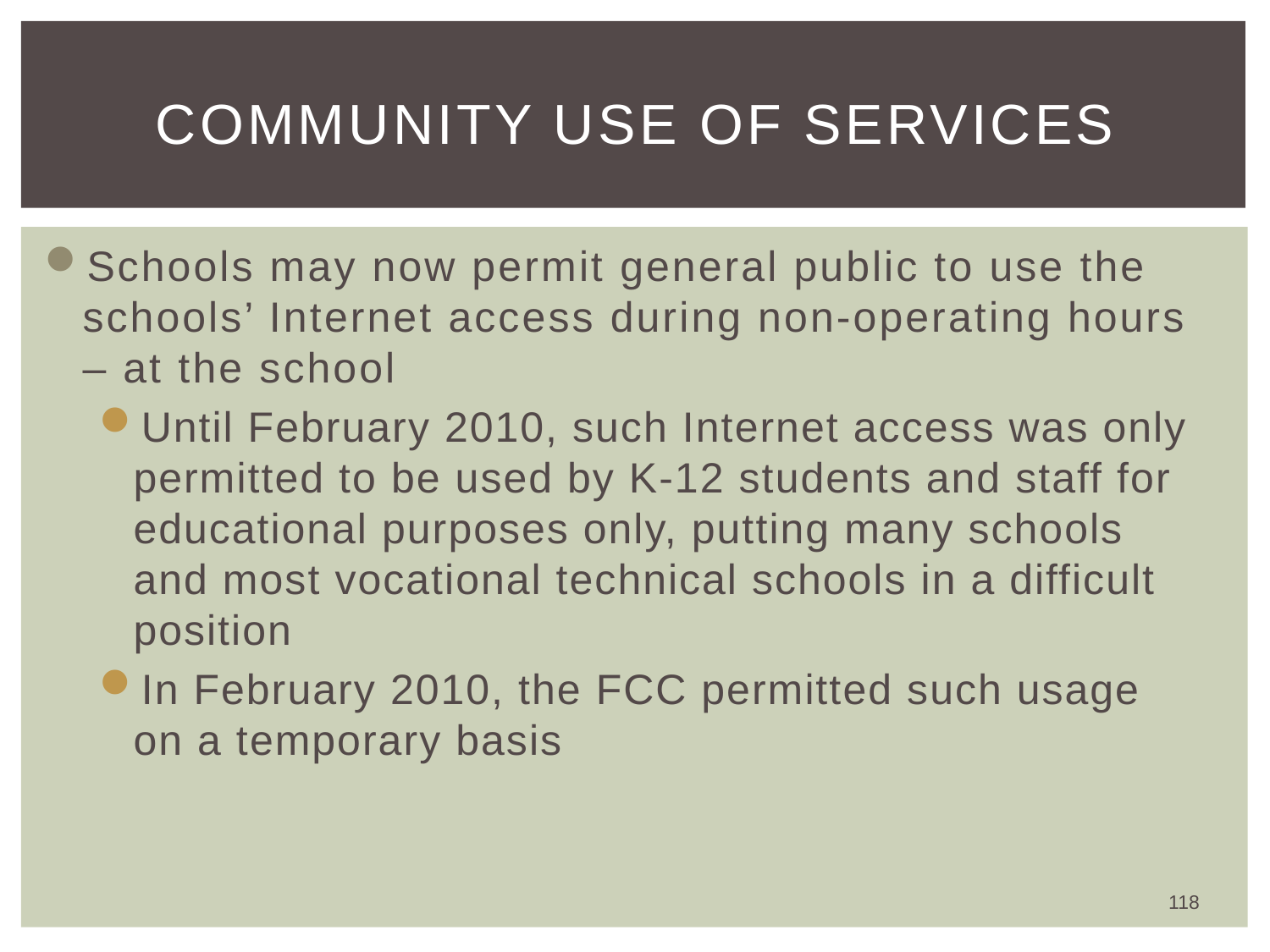

# Community Use of Services
Schools may now permit general public to use the schools’ Internet access during non-operating hours – at the school
Until February 2010, such Internet access was only permitted to be used by K-12 students and staff for educational purposes only, putting many schools and most vocational technical schools in a difficult position
In February 2010, the FCC permitted such usage on a temporary basis

118